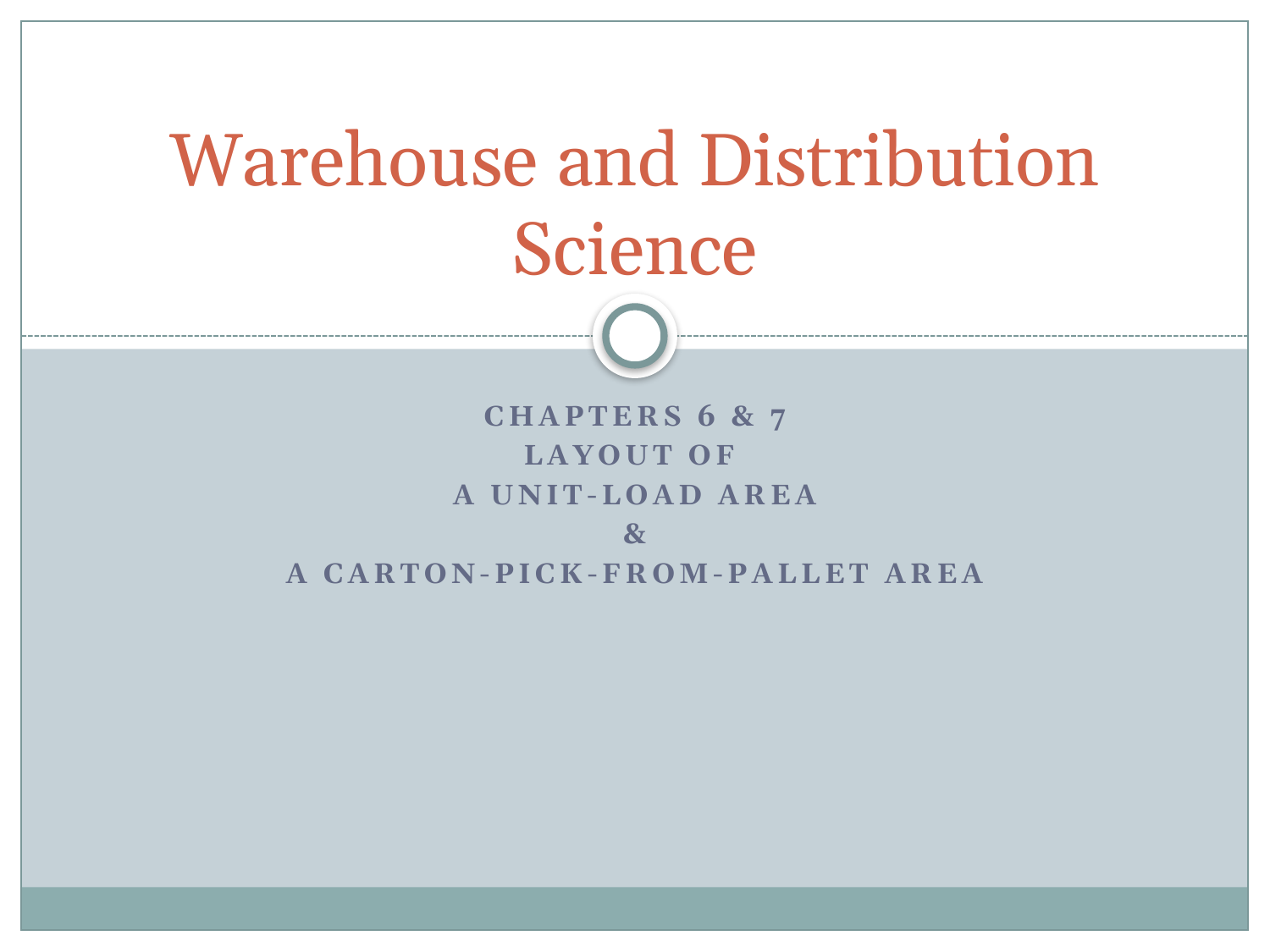

# Warehouse and Distribution Science
Chapters 6 & 7
Layout of
a Unit-Load Area
&
A Carton-Pick-From-Pallet Area